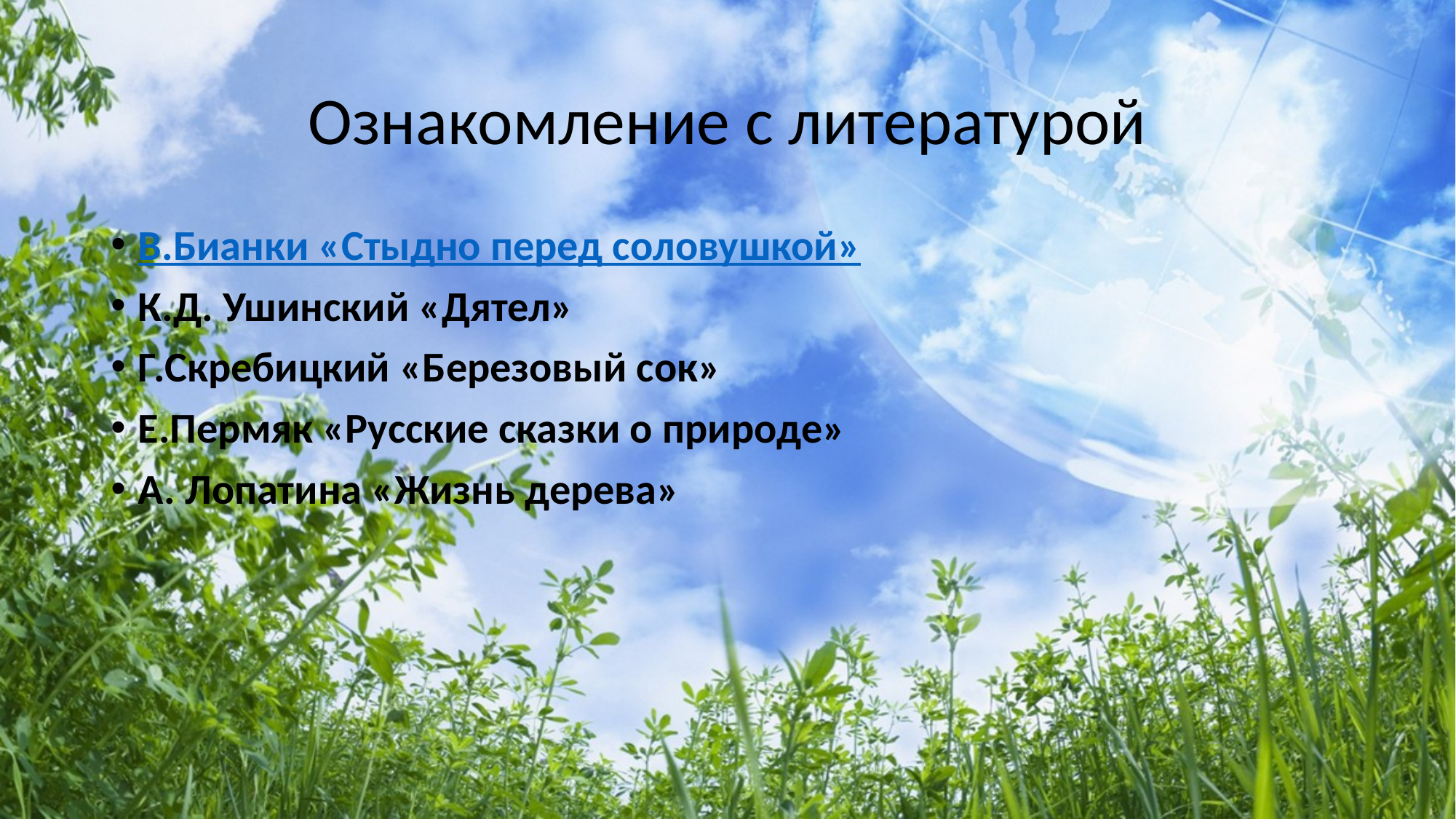

# Ознакомление с литературой
В.Бианки «Стыдно перед соловушкой»
К.Д. Ушинский «Дятел»
Г.Скребицкий «Березовый сок»
Е.Пермяк «Русские сказки о природе»
А. Лопатина «Жизнь дерева»